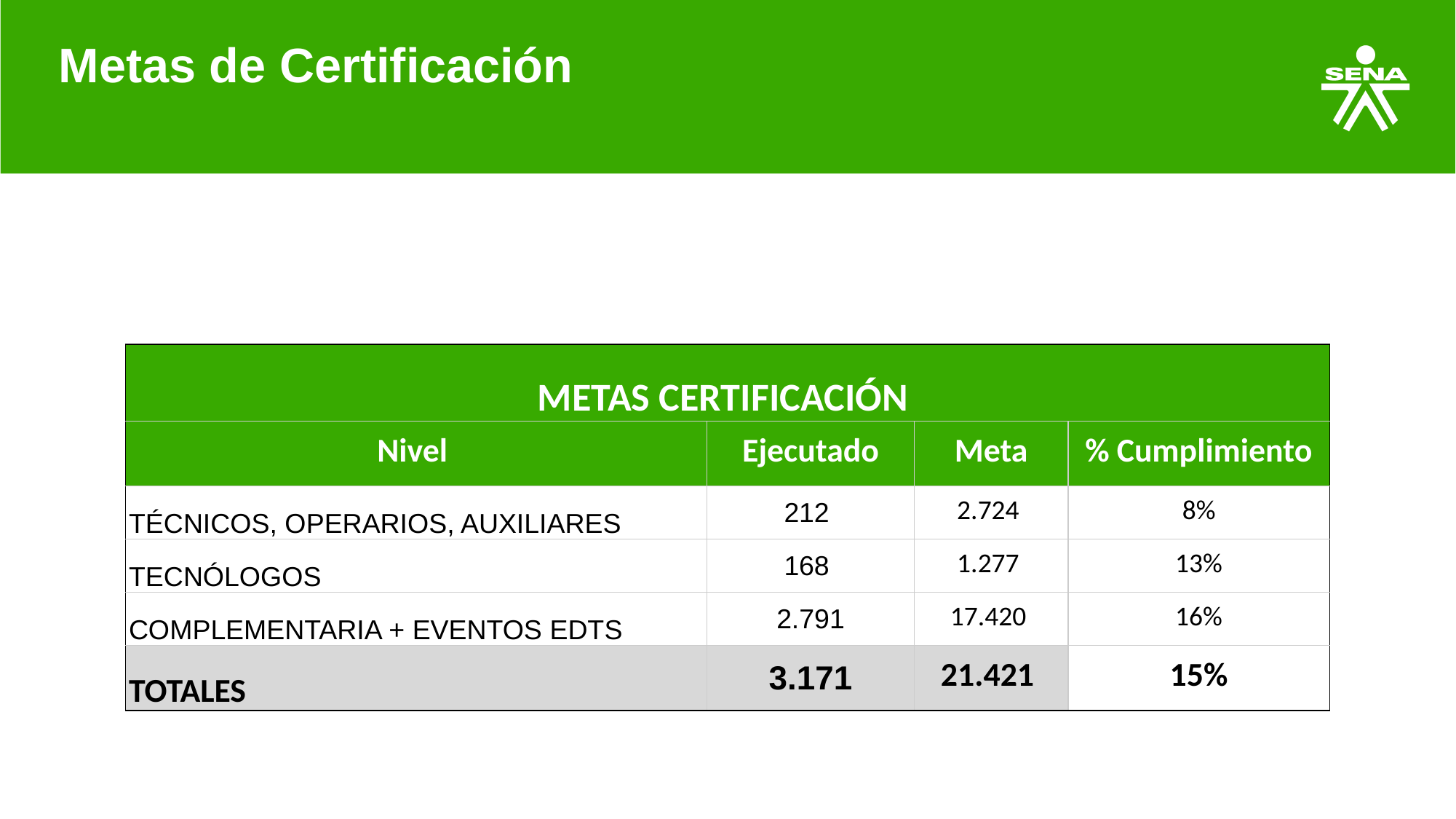

Metas de Certificación
| METAS CERTIFICACIÓN |  |  |  |
| --- | --- | --- | --- |
| Nivel | Ejecutado | Meta | % Cumplimiento |
| TÉCNICOS, OPERARIOS, AUXILIARES | 212 | 2.724 | 8% |
| TECNÓLOGOS | 168 | 1.277 | 13% |
| COMPLEMENTARIA + EVENTOS EDTS | 2.791 | 17.420 | 16% |
| TOTALES | 3.171 | 21.421 | 15% |